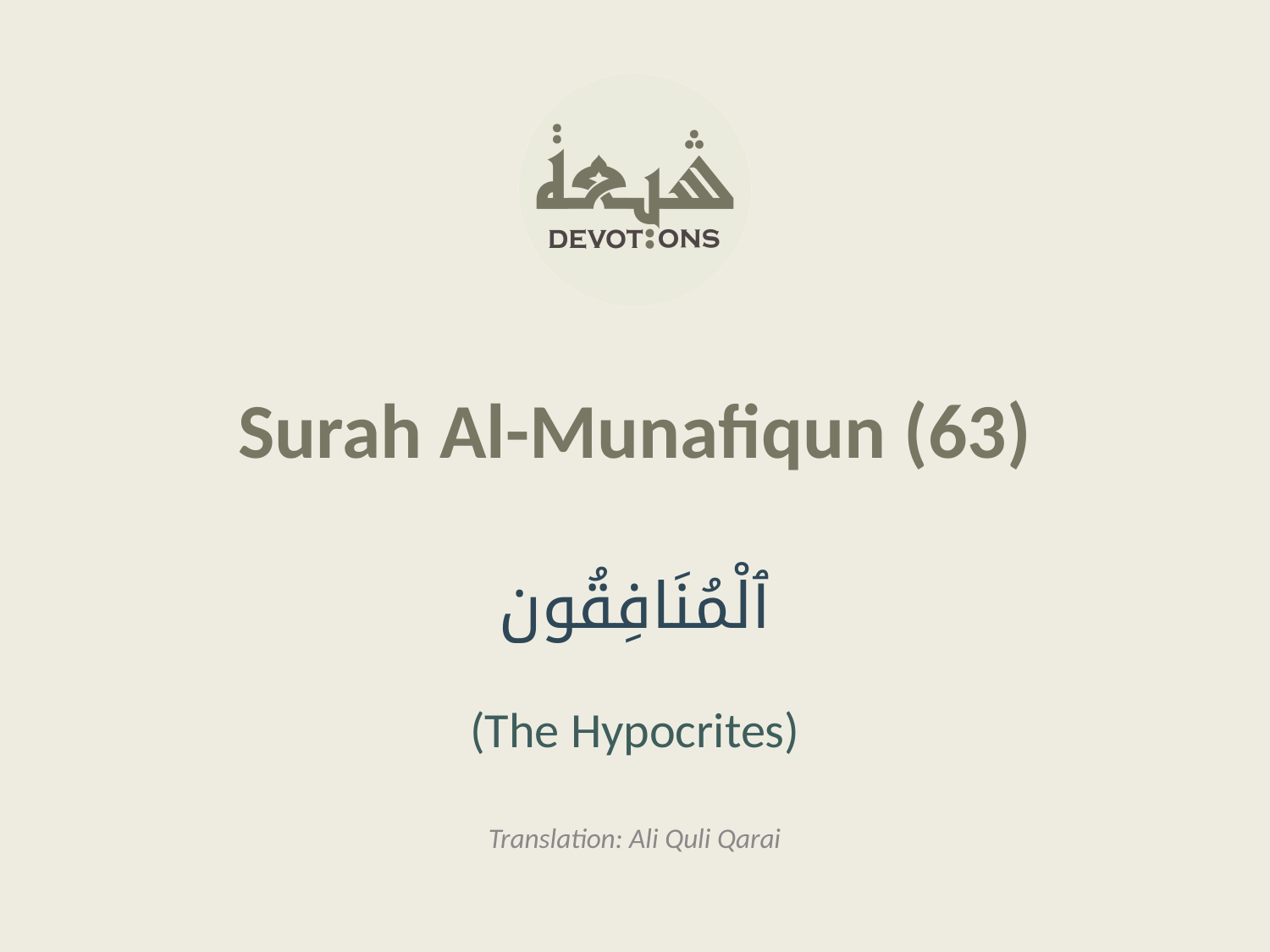

Surah Al-Munafiqun (63)
ٱلْمُنَافِقُون
(The Hypocrites)
Translation: Ali Quli Qarai